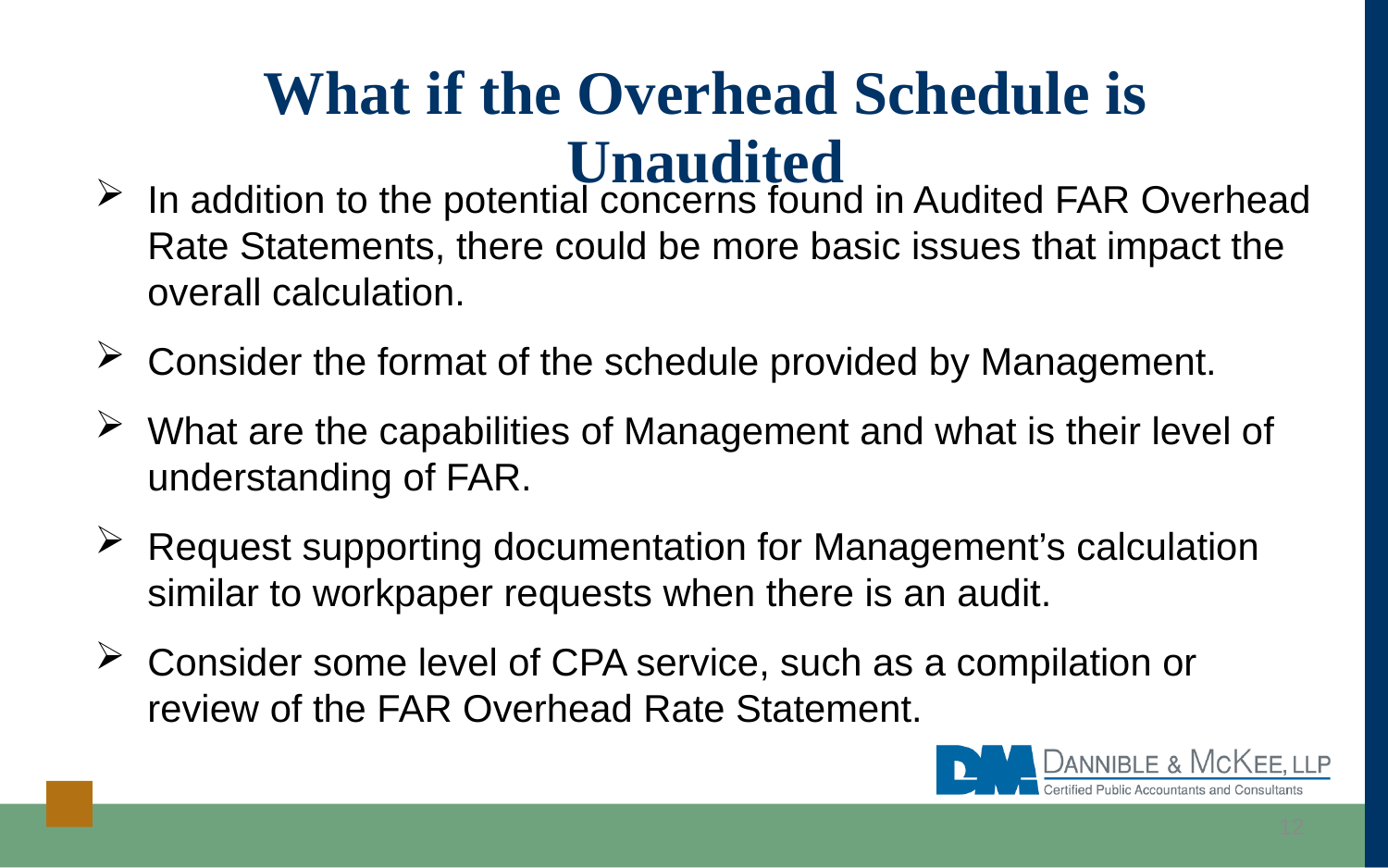

# What if the Overhead Schedule is Unaudited
In addition to the potential concerns found in Audited FAR Overhead Rate Statements, there could be more basic issues that impact the overall calculation.
Consider the format of the schedule provided by Management.
What are the capabilities of Management and what is their level of understanding of FAR.
Request supporting documentation for Management’s calculation similar to workpaper requests when there is an audit.
Consider some level of CPA service, such as a compilation or review of the FAR Overhead Rate Statement.

12